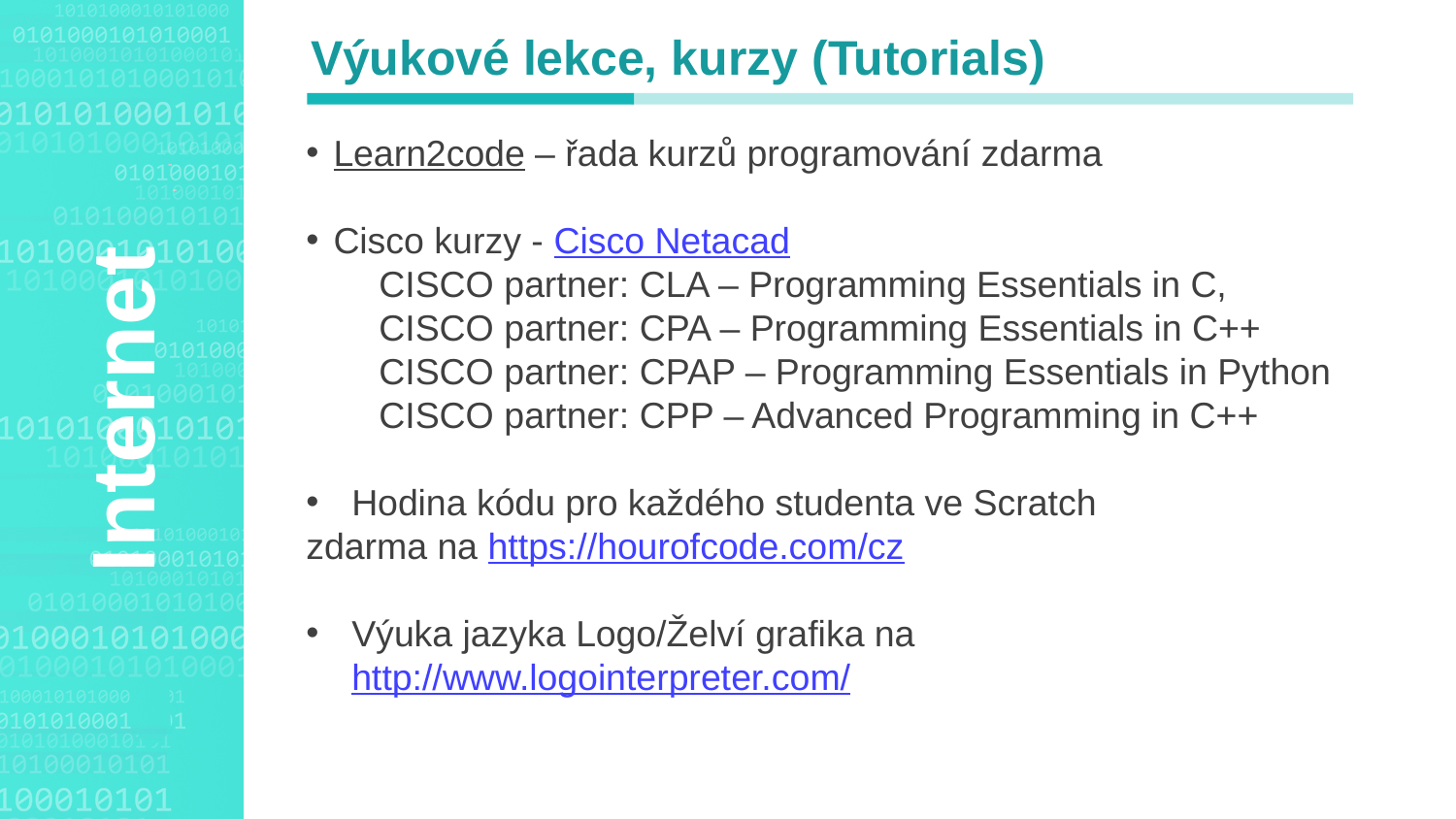

Výukové lekce, kurzy (Tutorials)
Learn2code – řada kurzů programování zdarma

Cisco kurzy - Cisco Netacad
CISCO partner: CLA – Programming Essentials in C,
CISCO partner: CPA – Programming Essentials in C++
CISCO partner: CPAP – Programming Essentials in Python
CISCO partner: CPP – Advanced Programming in C++

Hodina kódu pro každého studenta ve Scratch
zdarma na https://hourofcode.com/cz

Výuka jazyka Logo/Želví grafika na http://www.logointerpreter.com/

Agenda Style

Internet